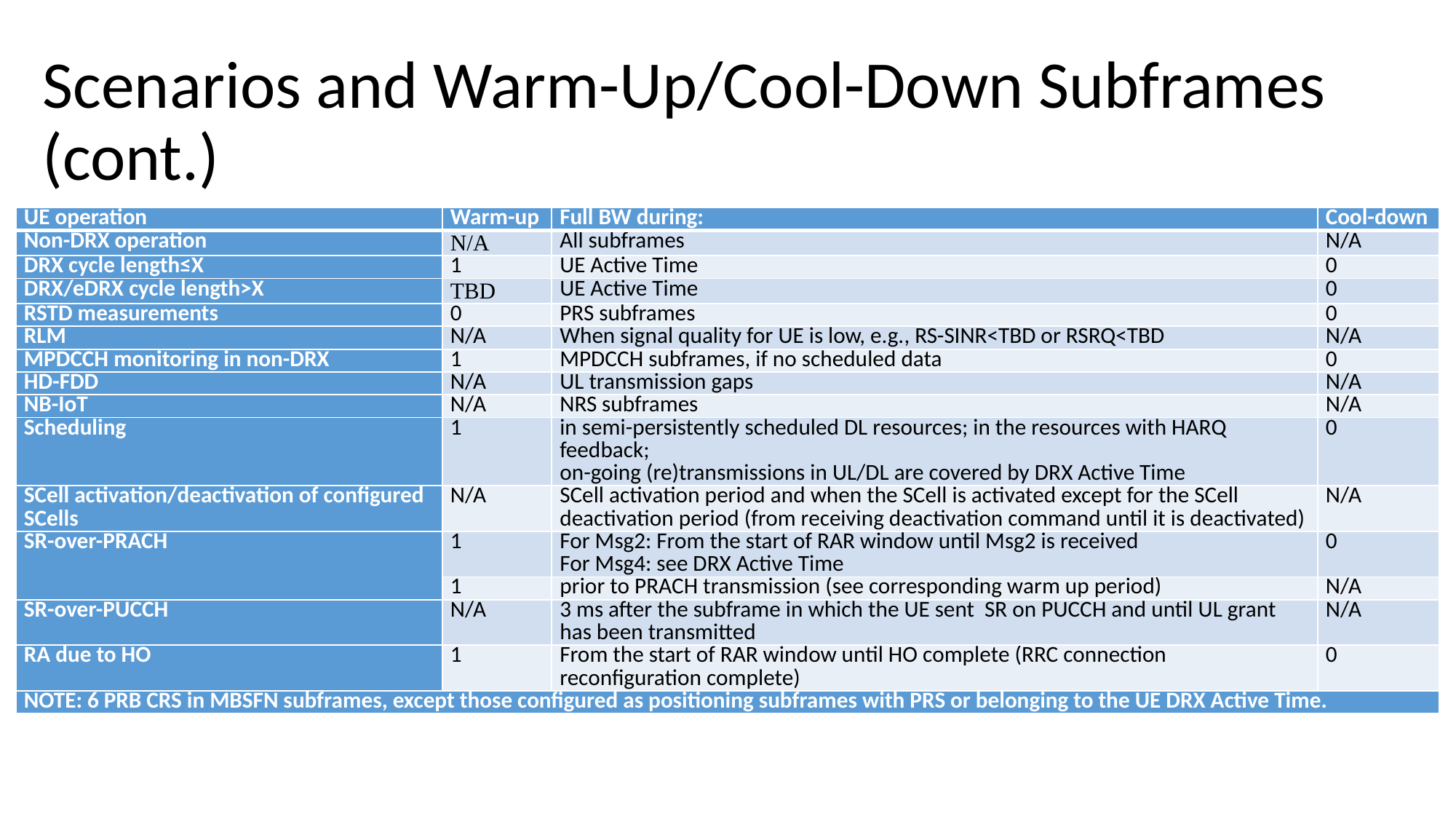

# Scenarios and Warm-Up/Cool-Down Subframes (cont.)
| UE operation | Warm-up | Full BW during: | Cool-down |
| --- | --- | --- | --- |
| Non-DRX operation | N/A | All subframes | N/A |
| DRX cycle length≤X | 1 | UE Active Time | 0 |
| DRX/eDRX cycle length>X | TBD | UE Active Time | 0 |
| RSTD measurements | 0 | PRS subframes | 0 |
| RLM | N/A | When signal quality for UE is low, e.g., RS-SINR<TBD or RSRQ<TBD | N/A |
| MPDCCH monitoring in non-DRX | 1 | MPDCCH subframes, if no scheduled data | 0 |
| HD-FDD | N/A | UL transmission gaps | N/A |
| NB-IoT | N/A | NRS subframes | N/A |
| Scheduling | 1 | in semi-persistently scheduled DL resources; in the resources with HARQ feedback; on-going (re)transmissions in UL/DL are covered by DRX Active Time | 0 |
| SCell activation/deactivation of configured SCells | N/A | SCell activation period and when the SCell is activated except for the SCell deactivation period (from receiving deactivation command until it is deactivated) | N/A |
| SR-over-PRACH | 1 | For Msg2: From the start of RAR window until Msg2 is received For Msg4: see DRX Active Time | 0 |
|  | 1 | prior to PRACH transmission (see corresponding warm up period) | N/A |
| SR-over-PUCCH | N/A | 3 ms after the subframe in which the UE sent SR on PUCCH and until UL grant has been transmitted | N/A |
| RA due to HO | 1 | From the start of RAR window until HO complete (RRC connection reconfiguration complete) | 0 |
| NOTE: 6 PRB CRS in MBSFN subframes, except those configured as positioning subframes with PRS or belonging to the UE DRX Active Time. |  |  |  |